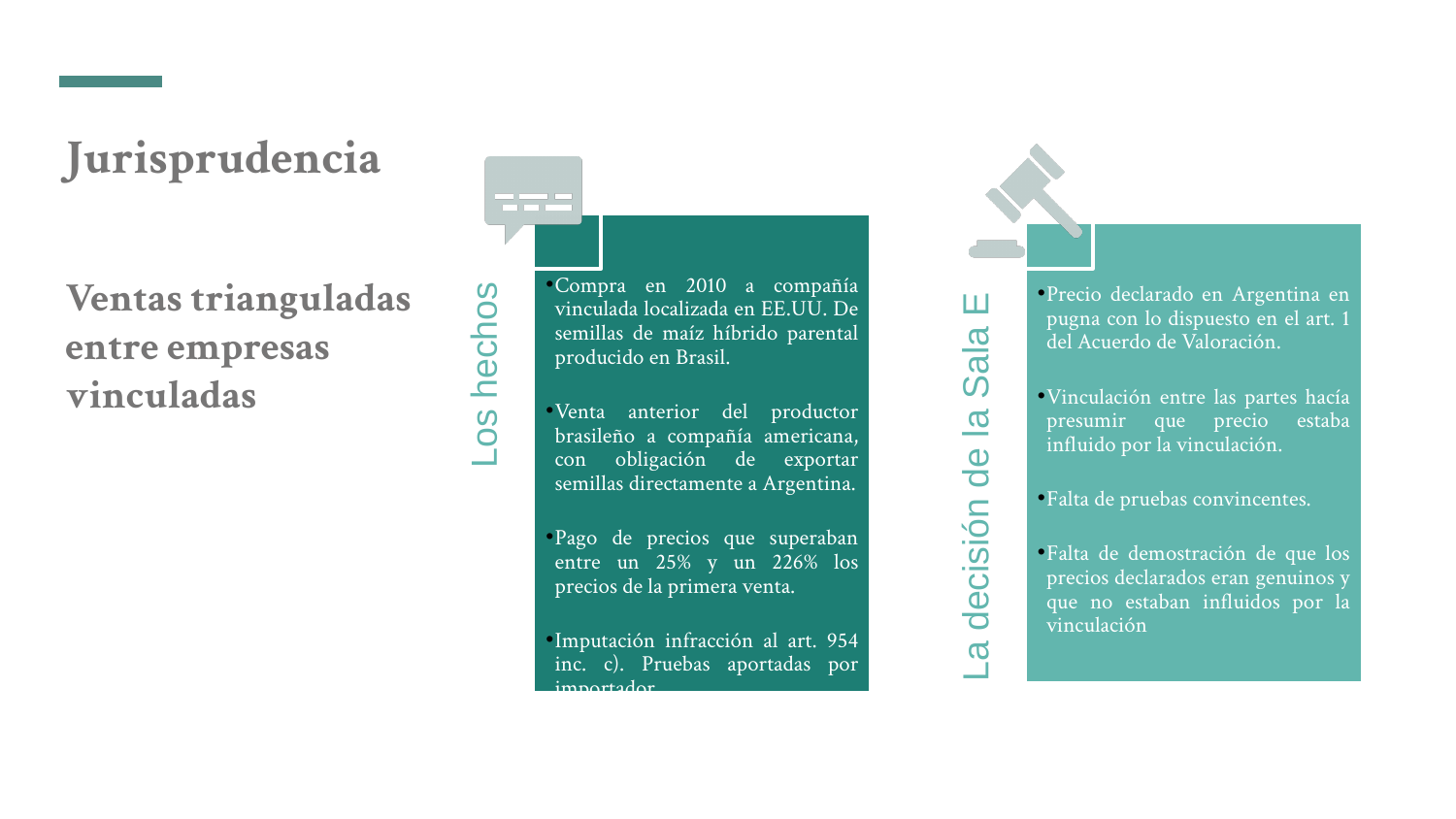

# Jurisprudencia Ventas trianguladas entre empresas vinculadas
Los hechos
Compra en 2010 a compañía vinculada localizada en EE.UU. De semillas de maíz híbrido parental producido en Brasil.

Venta anterior del productor brasileño a compañía americana, con obligación de exportar semillas directamente a Argentina.

Pago de precios que superaban entre un 25% y un 226% los precios de la primera venta.

Imputación infracción al art. 954 inc. c). Pruebas aportadas por importador
La decisión de la Sala E
Precio declarado en Argentina en pugna con lo dispuesto en el art. 1 del Acuerdo de Valoración.

Vinculación entre las partes hacía presumir que precio estaba influido por la vinculación.

Falta de pruebas convincentes.

Falta de demostración de que los precios declarados eran genuinos y que no estaban influidos por la vinculación